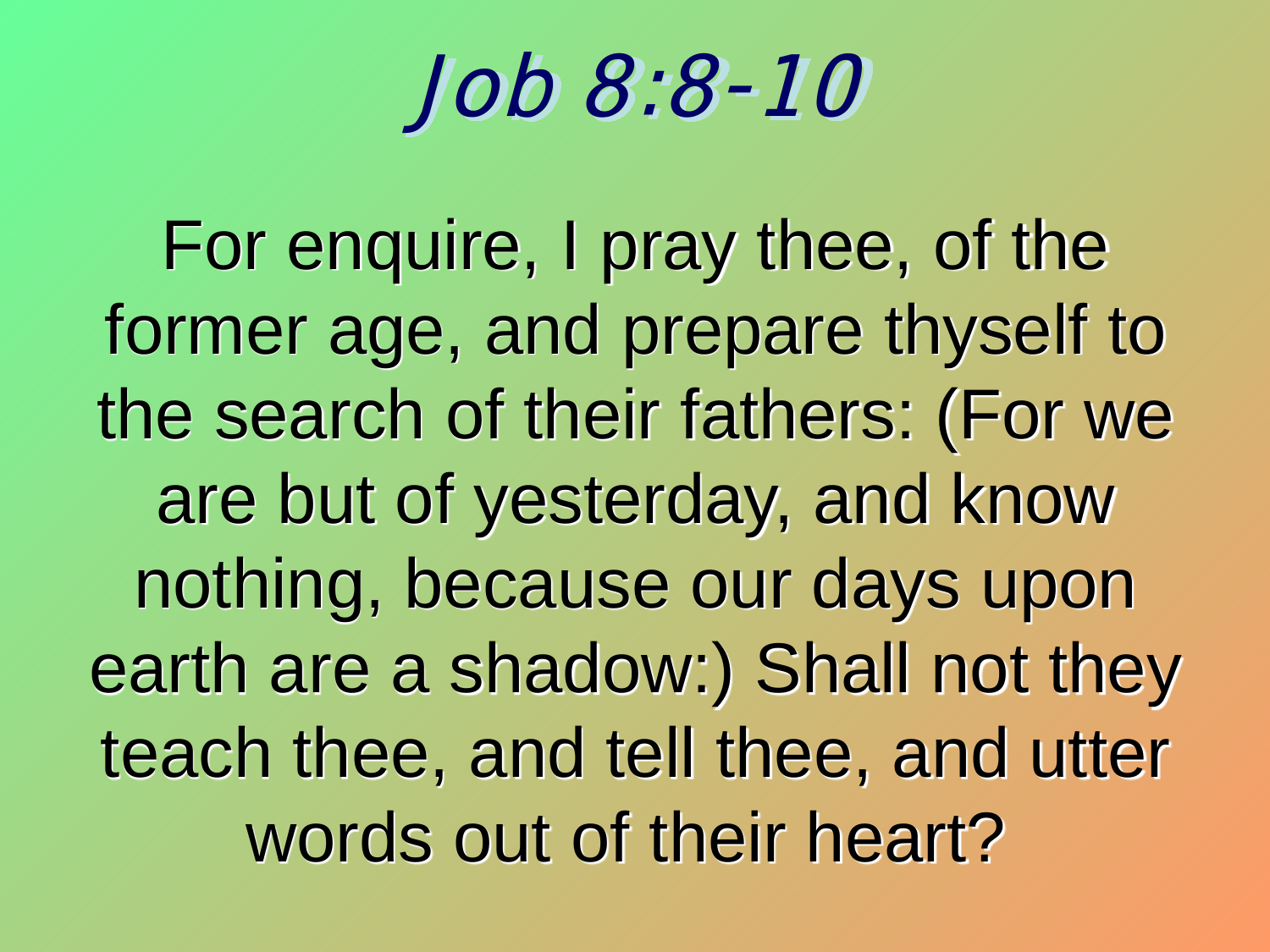

Job 8:8-10
For enquire, I pray thee, of the former age, and prepare thyself to the search of their fathers: (For we are but of yesterday, and know nothing, because our days upon earth are a shadow:) Shall not they teach thee, and tell thee, and utter words out of their heart?